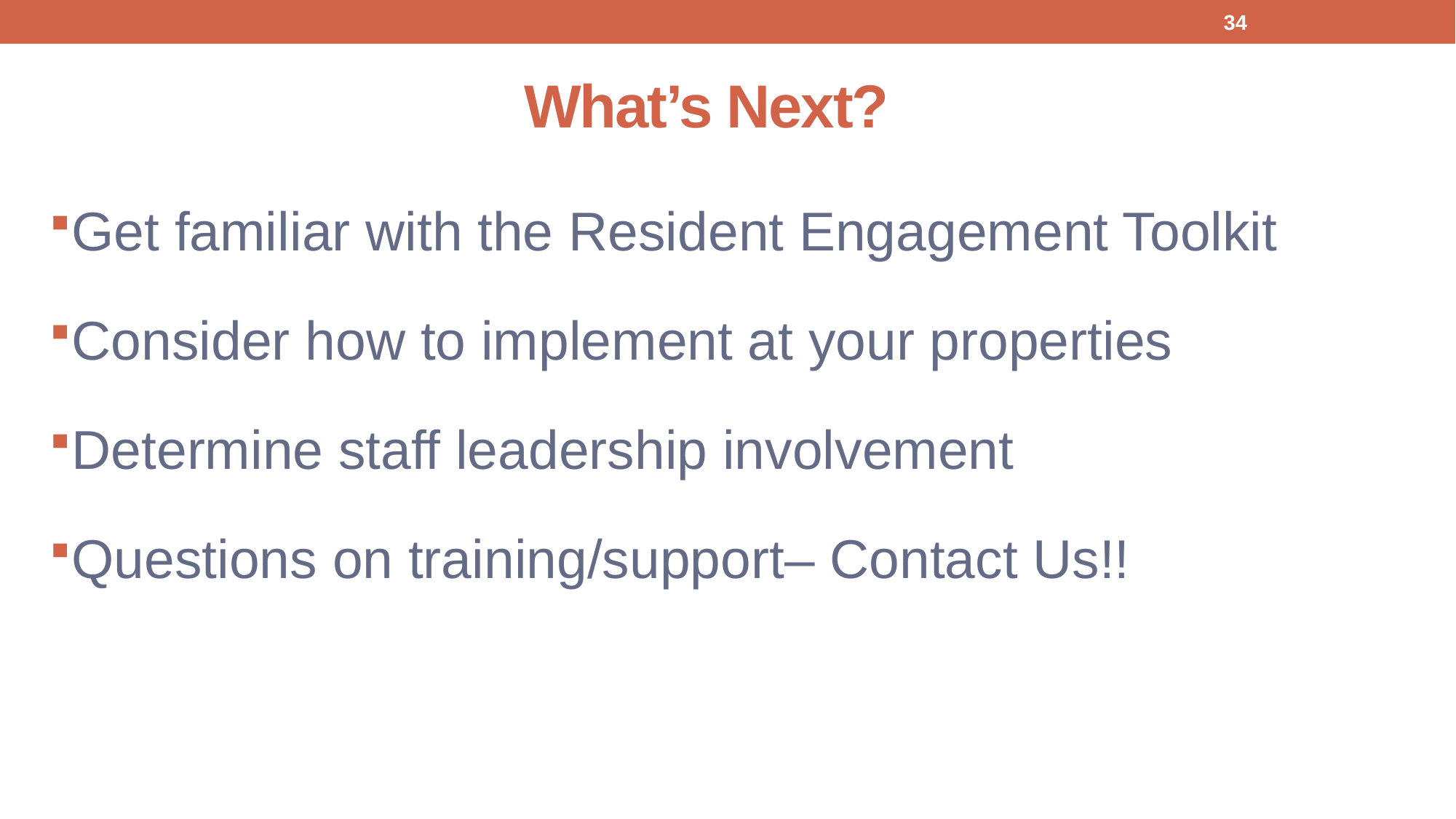

34
# What’s Next?
Get familiar with the Resident Engagement Toolkit
Consider how to implement at your properties
Determine staff leadership involvement
Questions on training/support– Contact Us!!